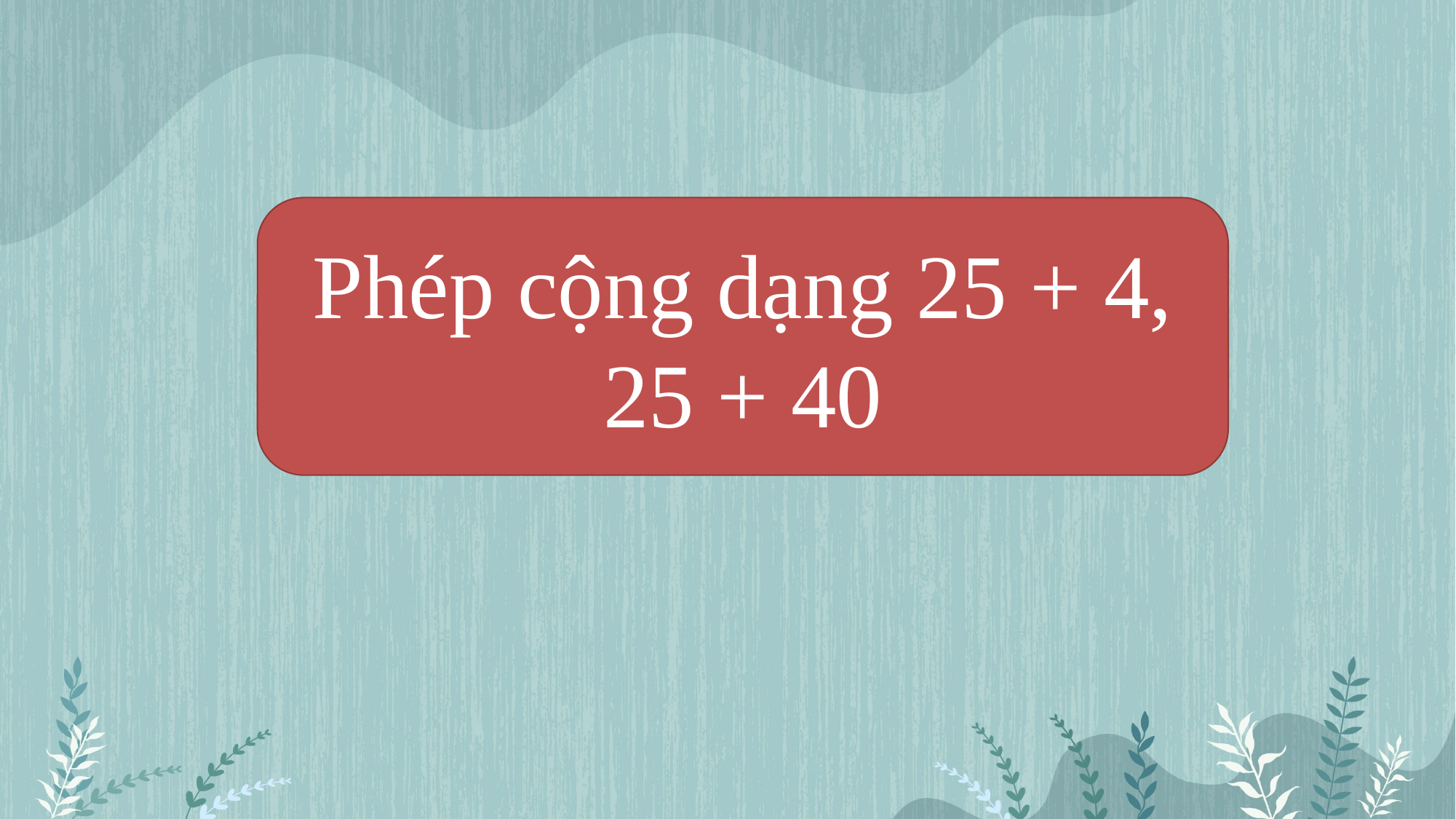

Phép cộng dạng 25 + 4, 25 + 40